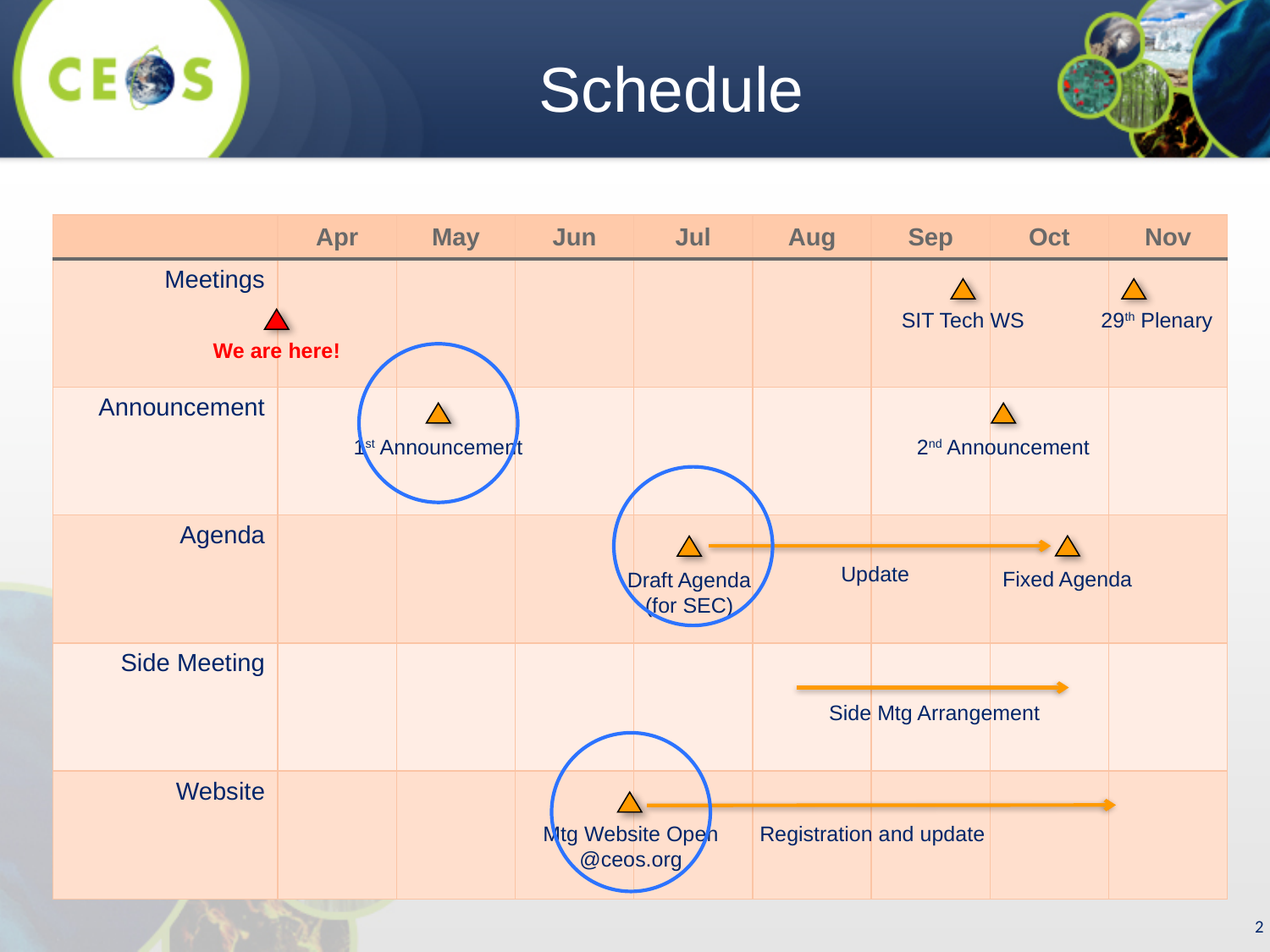

Schedule
|  | Apr | May | Jun | Jul | Aug | Sep | Oct | Nov |
| --- | --- | --- | --- | --- | --- | --- | --- | --- |
| Meetings |  |  |  |  |  |  |  |  |
| Announcement |  |  |  |  |  |  |  |  |
| Agenda |  |  |  |  |  |  |  |  |
| Side Meeting |  |  |  |  |  |  |  |  |
| Website |  |  |  |  |  |  |  |  |

SIT Tech WS
29th Plenary

We are here!

1st Announcement
2nd Announcement

Update
Fixed Agenda
Draft Agenda
(for SEC)
Side Mtg Arrangement

Mtg Website Open
@ceos.org
Registration and update
2